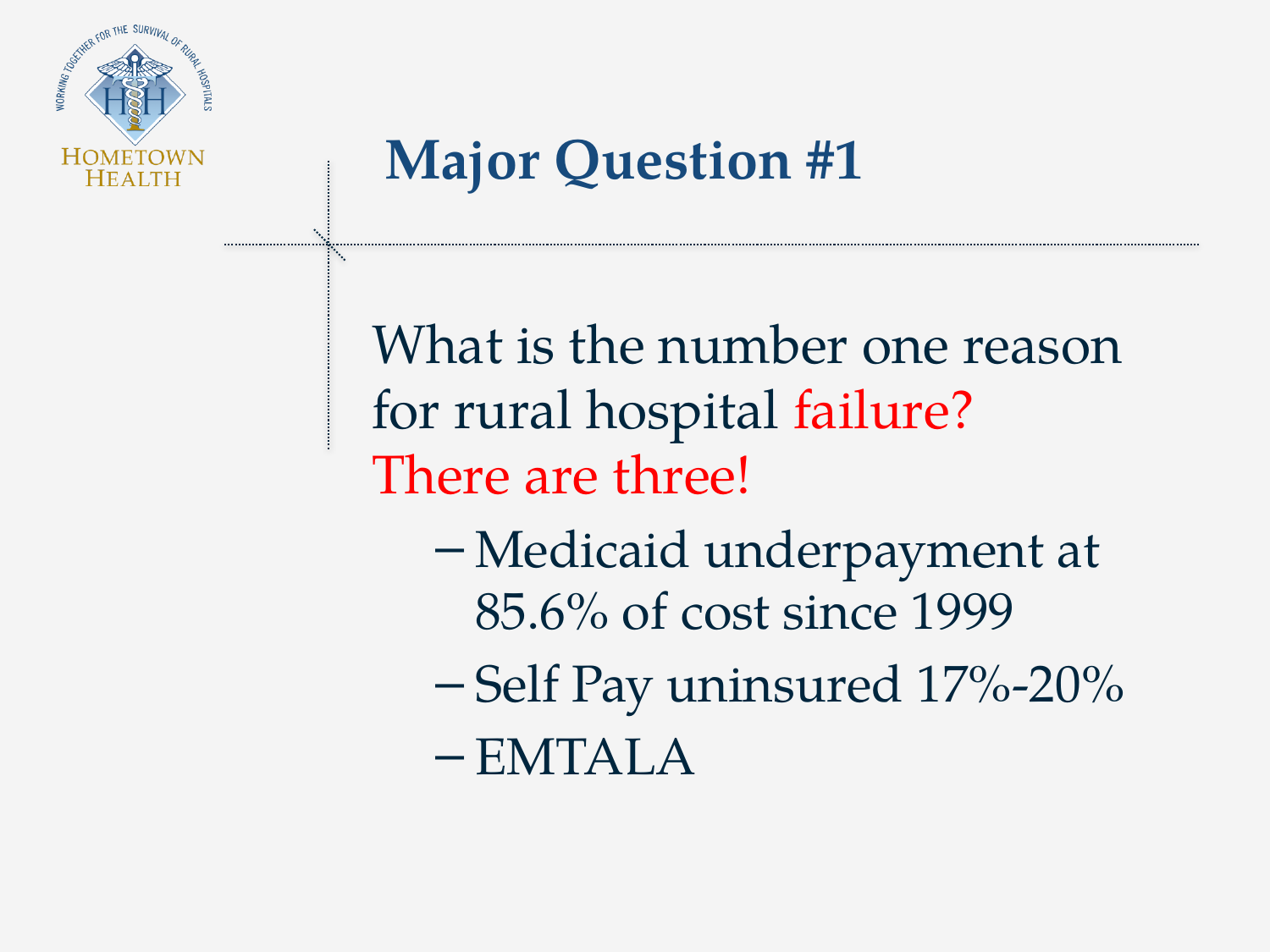

Major Question #1
What is the number one reason for rural hospital failure?
There are three!
Medicaid underpayment at 85.6% of cost since 1999
Self Pay uninsured 17%-20%
EMTALA